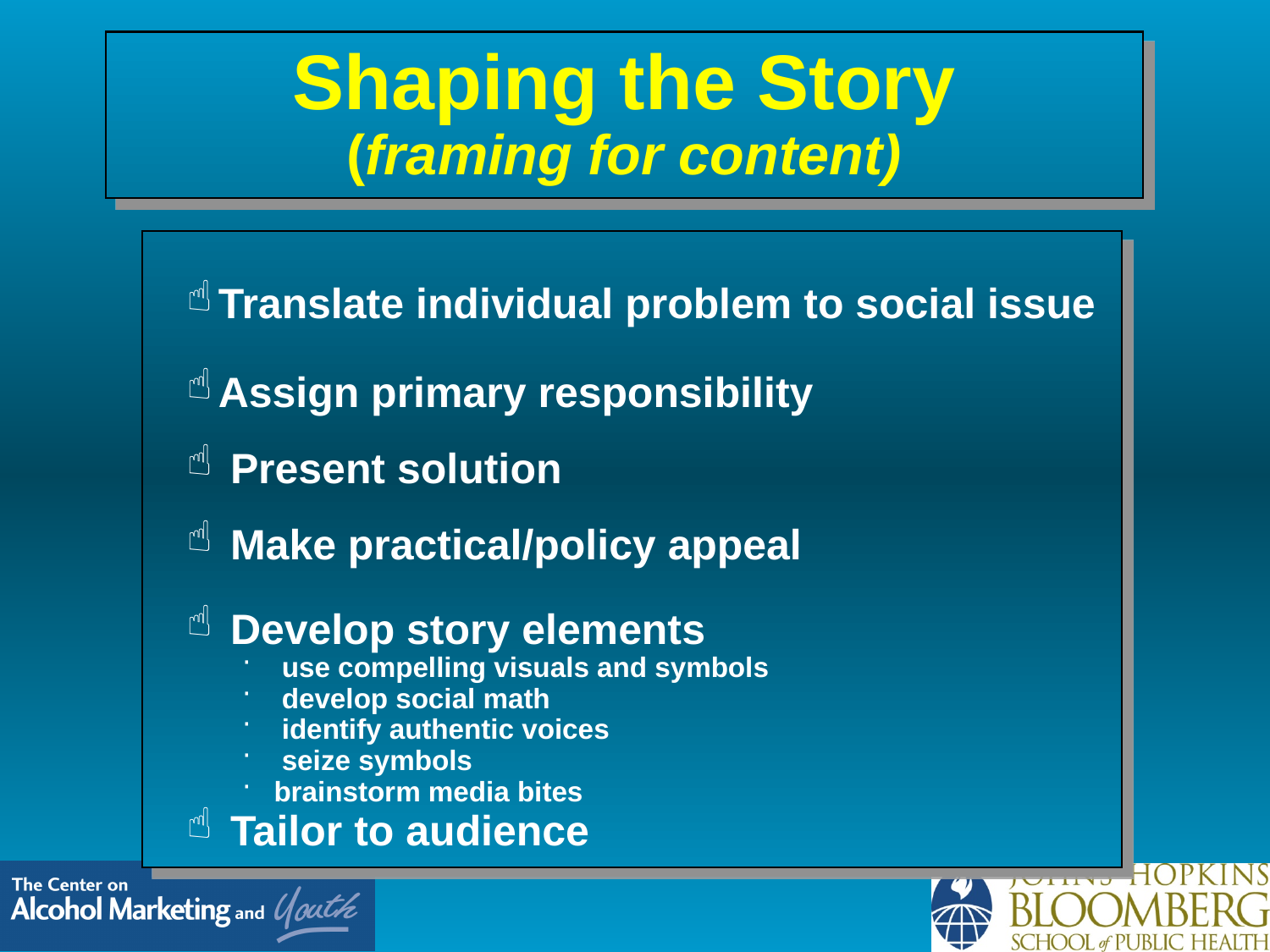

Shaping the Story
(framing for content)
#

Translate individual problem to social issue

Assign primary responsibility
 Present solution
 Make practical/policy appeal
 Develop story elements
 use compelling visuals and symbols
 develop social math
 identify authentic voices
 seize symbols
brainstorm media bites
 Tailor to audience